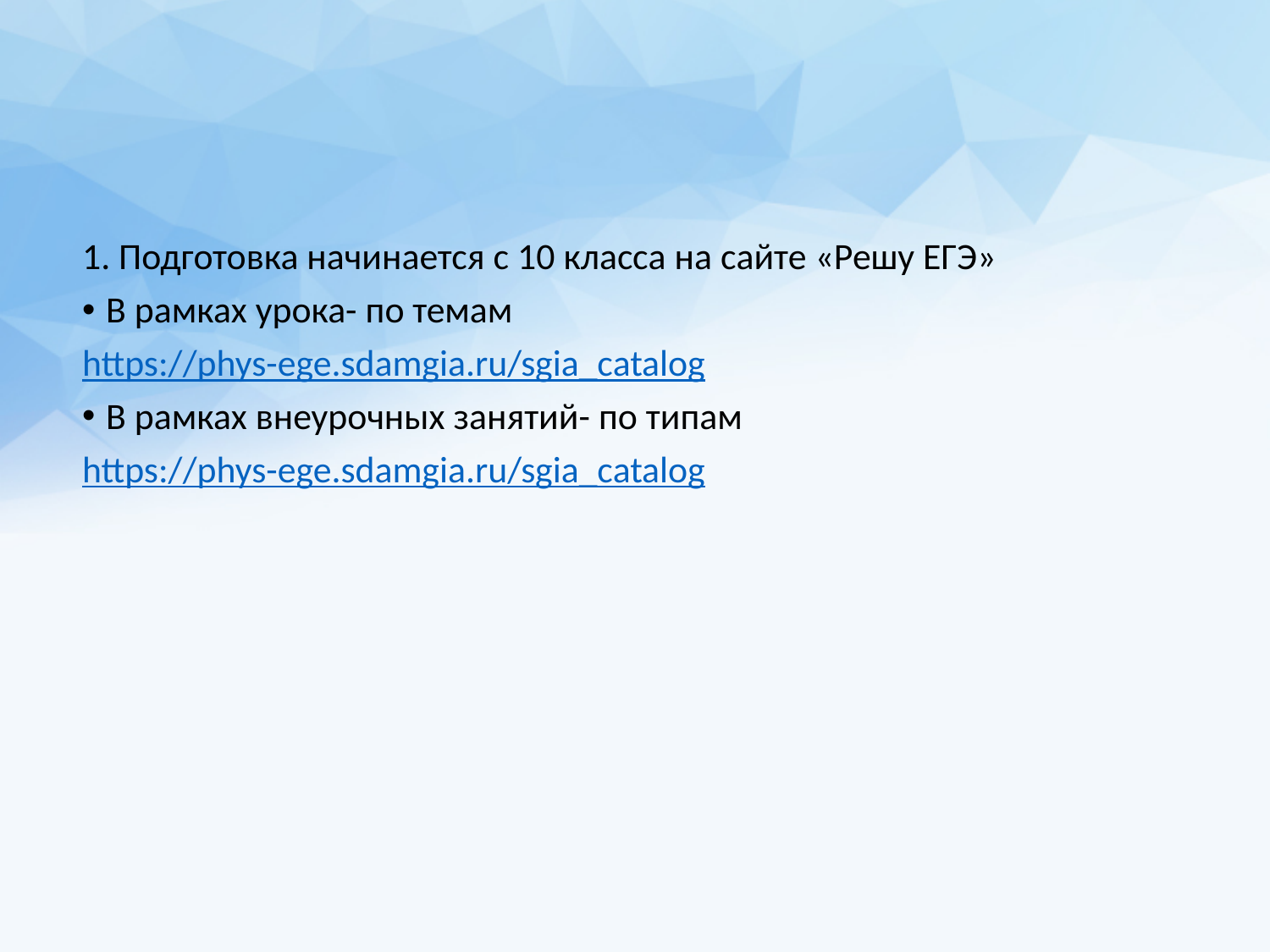

#
1. Подготовка начинается с 10 класса на сайте «Решу ЕГЭ»
В рамках урока- по темам
https://phys-ege.sdamgia.ru/sgia_catalog
В рамках внеурочных занятий- по типам
https://phys-ege.sdamgia.ru/sgia_catalog